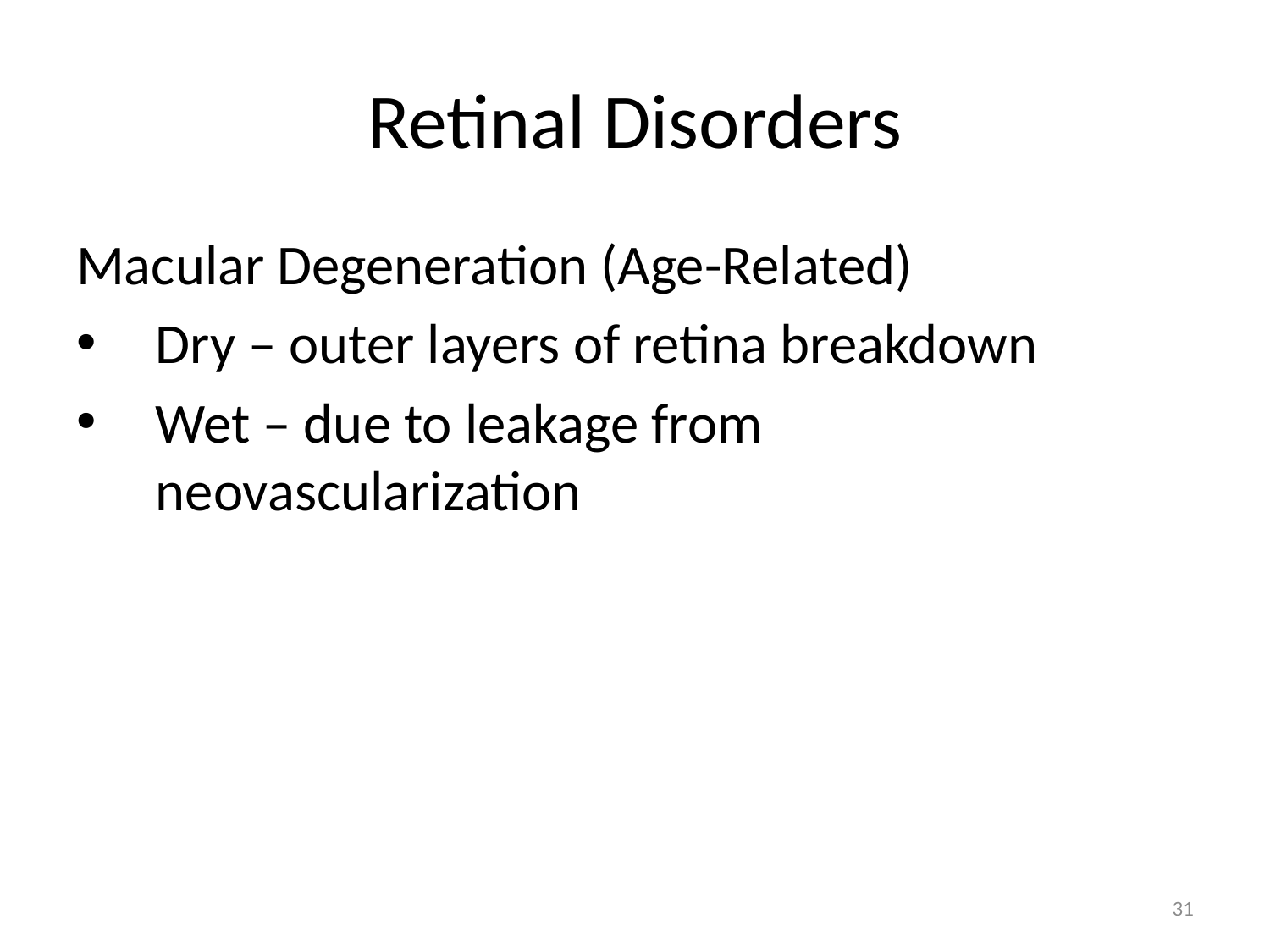

# Retinal Disorders
Macular Degeneration (Age-Related)
Dry – outer layers of retina breakdown
Wet – due to leakage from neovascularization
31